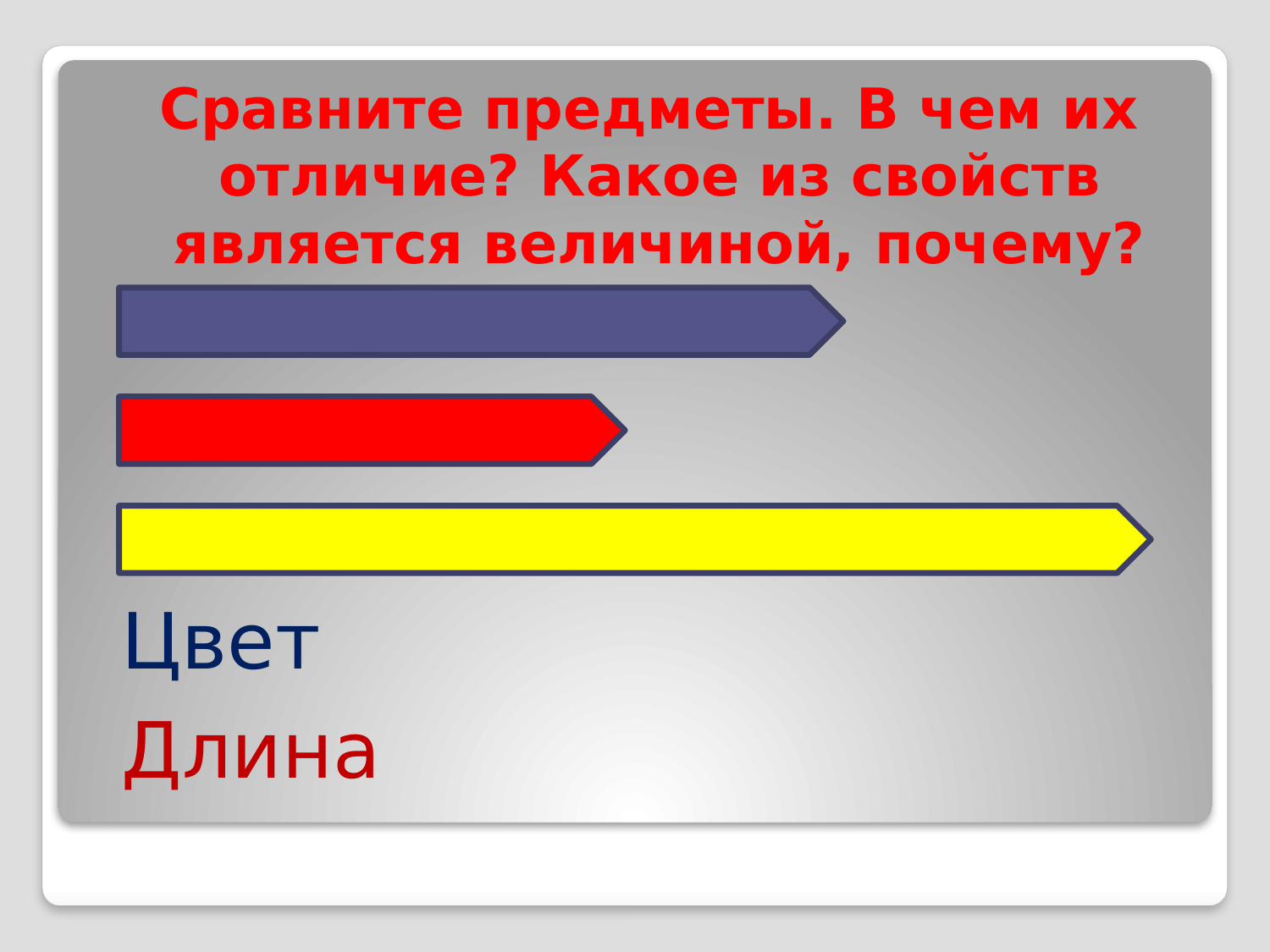

Сравните предметы. В чем их отличие? Какое из свойств является величиной, почему?

Цвет
Длина